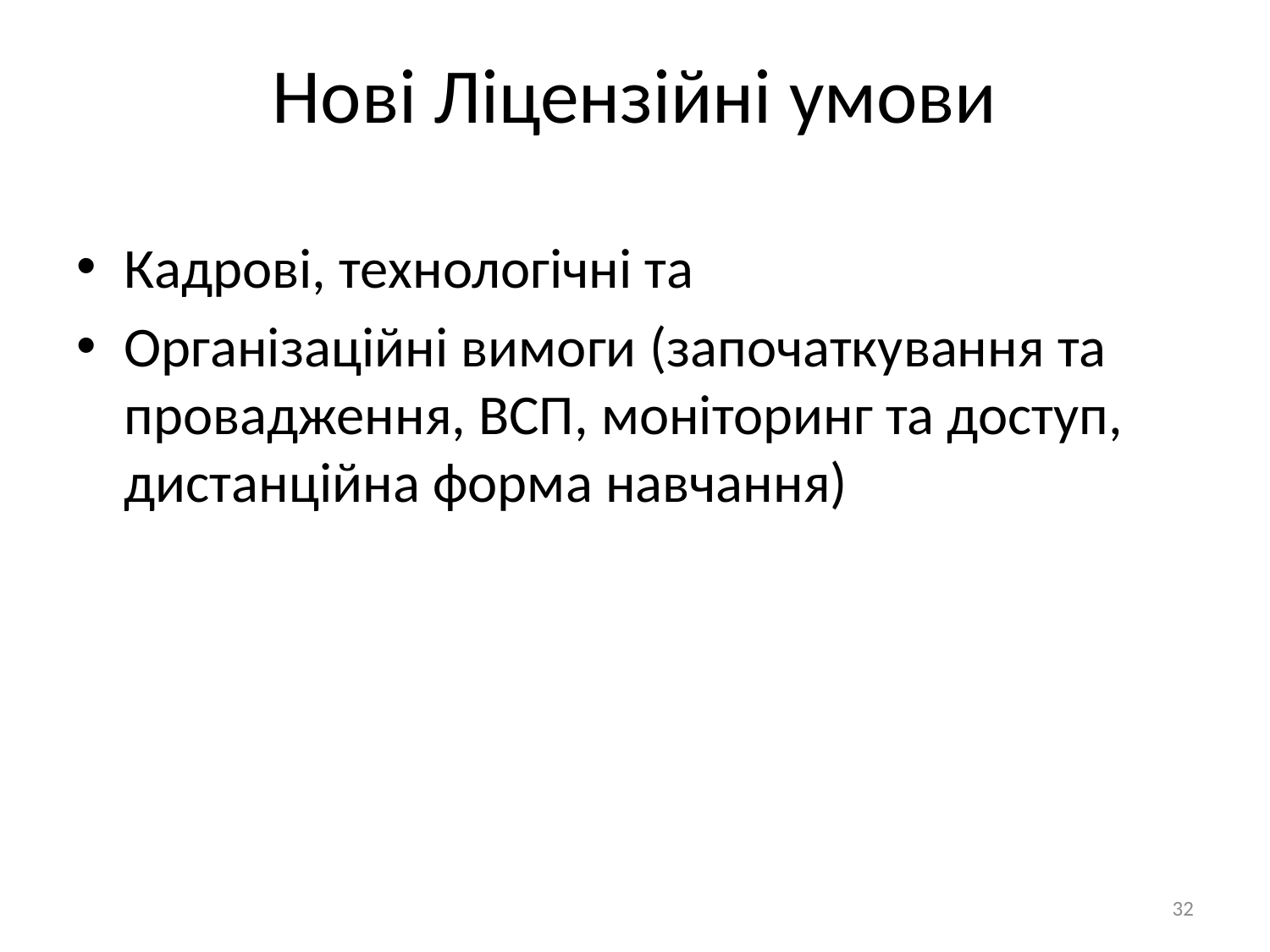

# Нові Ліцензійні умови

Кадрові, технологічні та
Організаційні вимоги (започаткування та провадження, ВСП, моніторинг та доступ, дистанційна форма навчання)
32